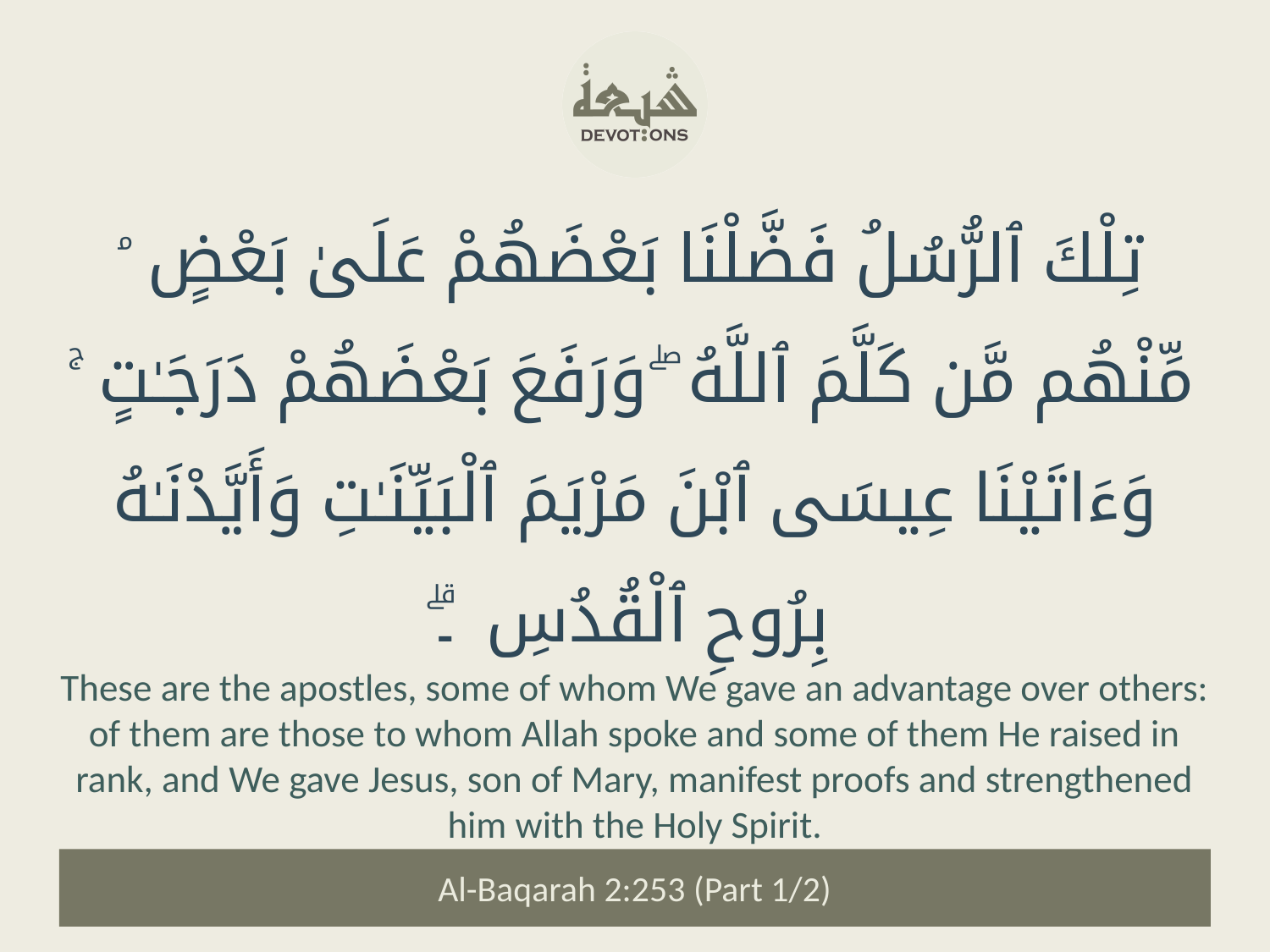

تِلْكَ ٱلرُّسُلُ فَضَّلْنَا بَعْضَهُمْ عَلَىٰ بَعْضٍ ۘ مِّنْهُم مَّن كَلَّمَ ٱللَّهُ ۖ وَرَفَعَ بَعْضَهُمْ دَرَجَـٰتٍ ۚ وَءَاتَيْنَا عِيسَى ٱبْنَ مَرْيَمَ ٱلْبَيِّنَـٰتِ وَأَيَّدْنَـٰهُ بِرُوحِ ٱلْقُدُسِ  ۔ۗ
These are the apostles, some of whom We gave an advantage over others: of them are those to whom Allah spoke and some of them He raised in rank, and We gave Jesus, son of Mary, manifest proofs and strengthened him with the Holy Spirit.
Al-Baqarah 2:253 (Part 1/2)